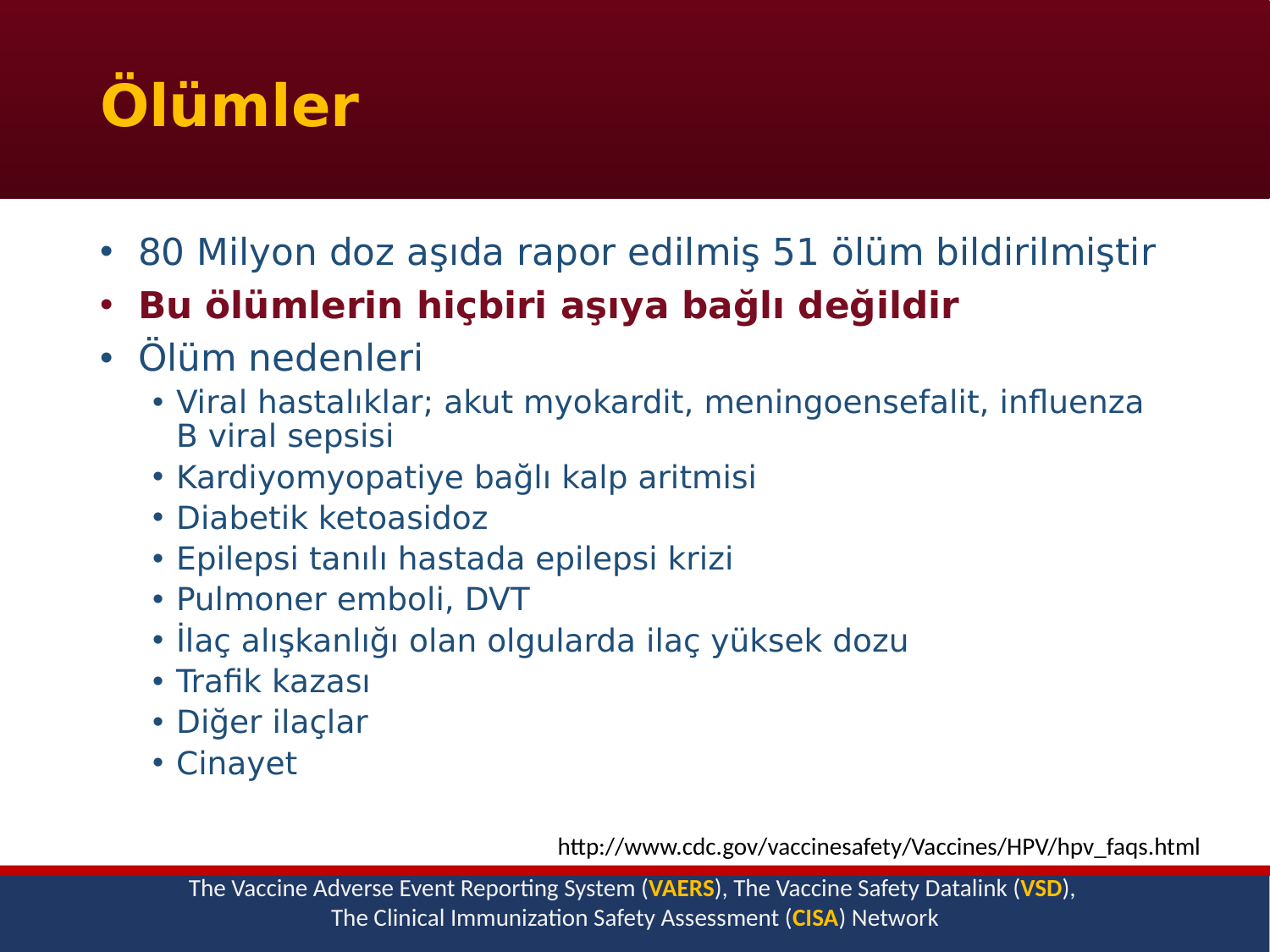

# Ölümler
80 Milyon doz aşıda rapor edilmiş 51 ölüm bildirilmiştir
Bu ölümlerin hiçbiri aşıya bağlı değildir
Ölüm nedenleri
Viral hastalıklar; akut myokardit, meningoensefalit, influenza B viral sepsisi
Kardiyomyopatiye bağlı kalp aritmisi
Diabetik ketoasidoz
Epilepsi tanılı hastada epilepsi krizi
Pulmoner emboli, DVT
İlaç alışkanlığı olan olgularda ilaç yüksek dozu
Trafik kazası
Diğer ilaçlar
Cinayet
http://www.cdc.gov/vaccinesafety/Vaccines/HPV/hpv_faqs.html
The Vaccine Adverse Event Reporting System (VAERS), The Vaccine Safety Datalink (VSD),
The Clinical Immunization Safety Assessment (CISA) Network